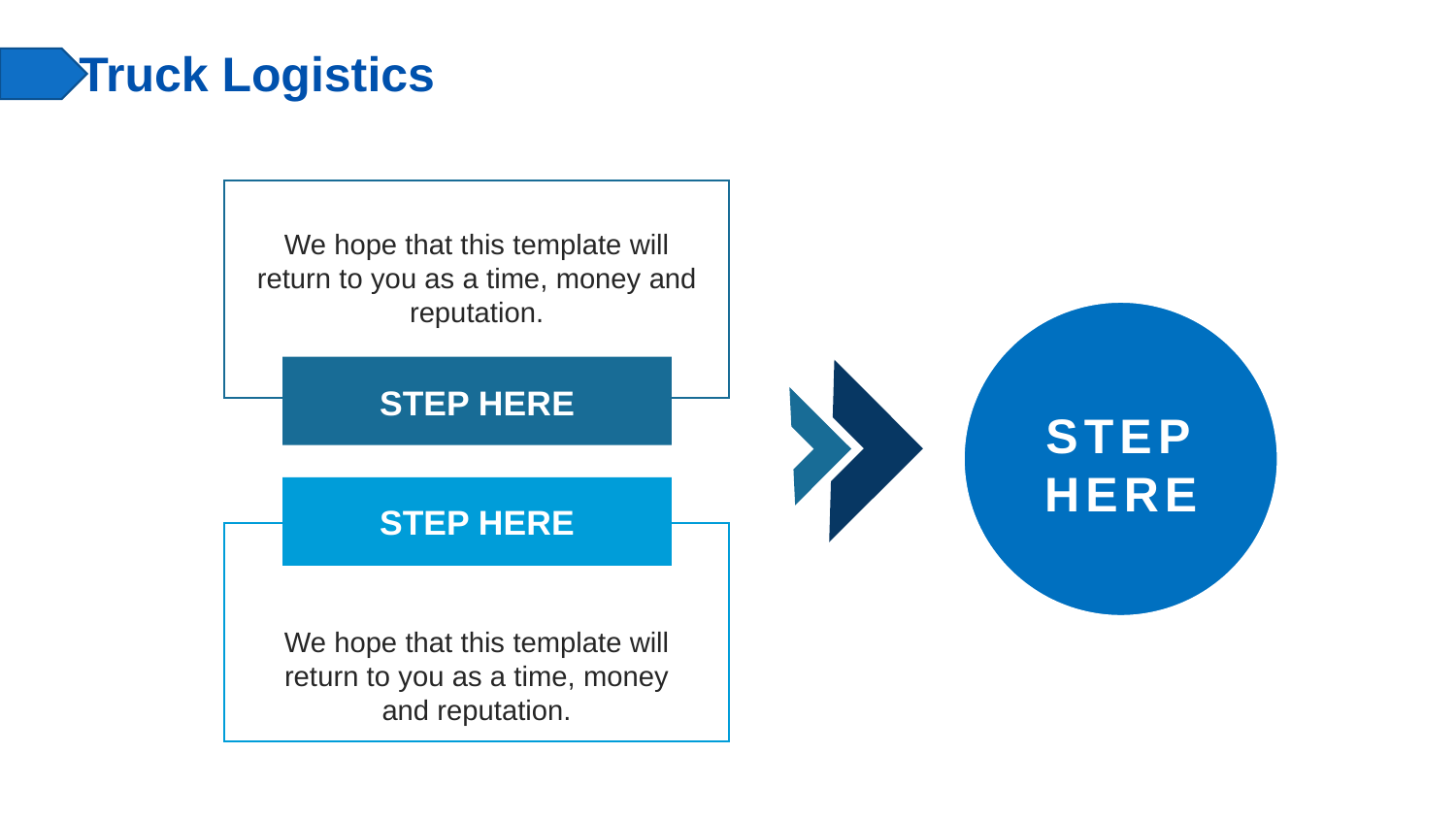

We hope that this template will return to you as a time, money and reputation.

STEP HERE

STEP HERE

STEP HERE

We hope that this template will return to you as a time, money and reputation.